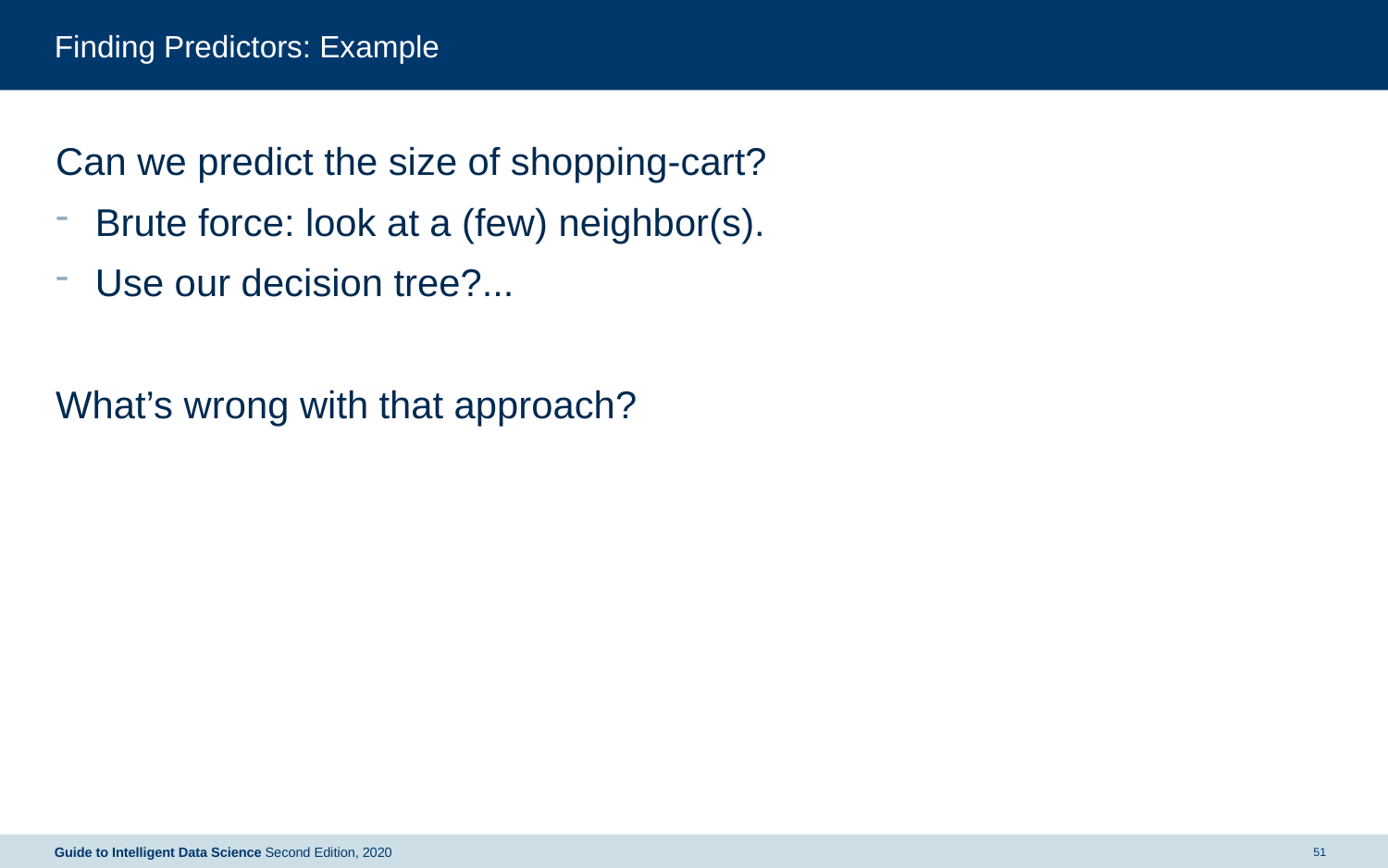

# Finding Predictors: Example
Can we predict the size of shopping-cart?
Brute force: look at a (few) neighbor(s).
Use our decision tree?...

What’s wrong with that approach?
Guide to Intelligent Data Science Second Edition, 2020
51